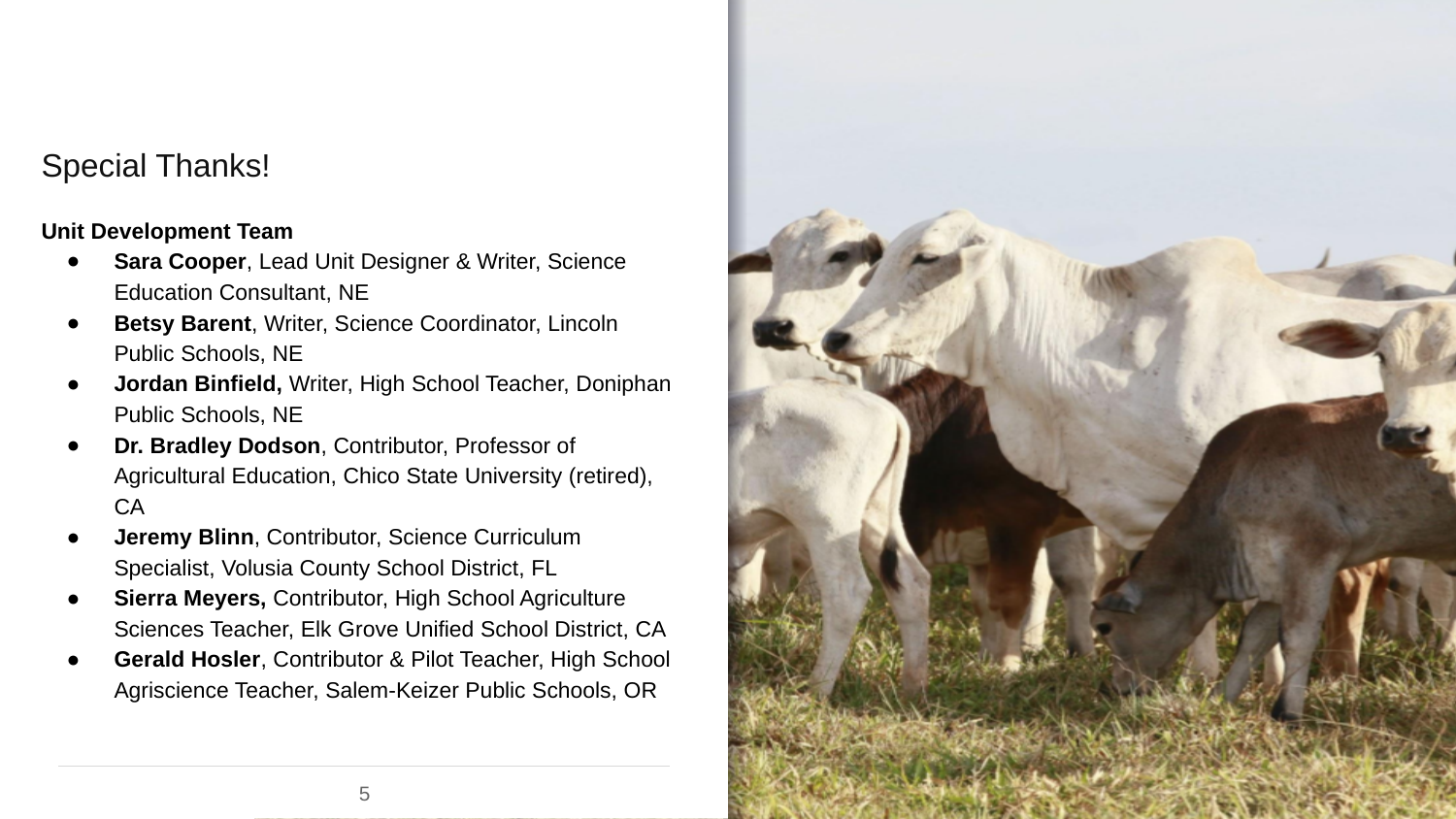

# Special Thanks!
Unit Development Team
Sara Cooper, Lead Unit Designer & Writer, Science Education Consultant, NE
Betsy Barent, Writer, Science Coordinator, Lincoln Public Schools, NE
Jordan Binfield, Writer, High School Teacher, Doniphan Public Schools, NE
Dr. Bradley Dodson, Contributor, Professor of Agricultural Education, Chico State University (retired), CA
Jeremy Blinn, Contributor, Science Curriculum Specialist, Volusia County School District, FL
Sierra Meyers, Contributor, High School Agriculture Sciences Teacher, Elk Grove Unified School District, CA
Gerald Hosler, Contributor & Pilot Teacher, High School Agriscience Teacher, Salem-Keizer Public Schools, OR
5